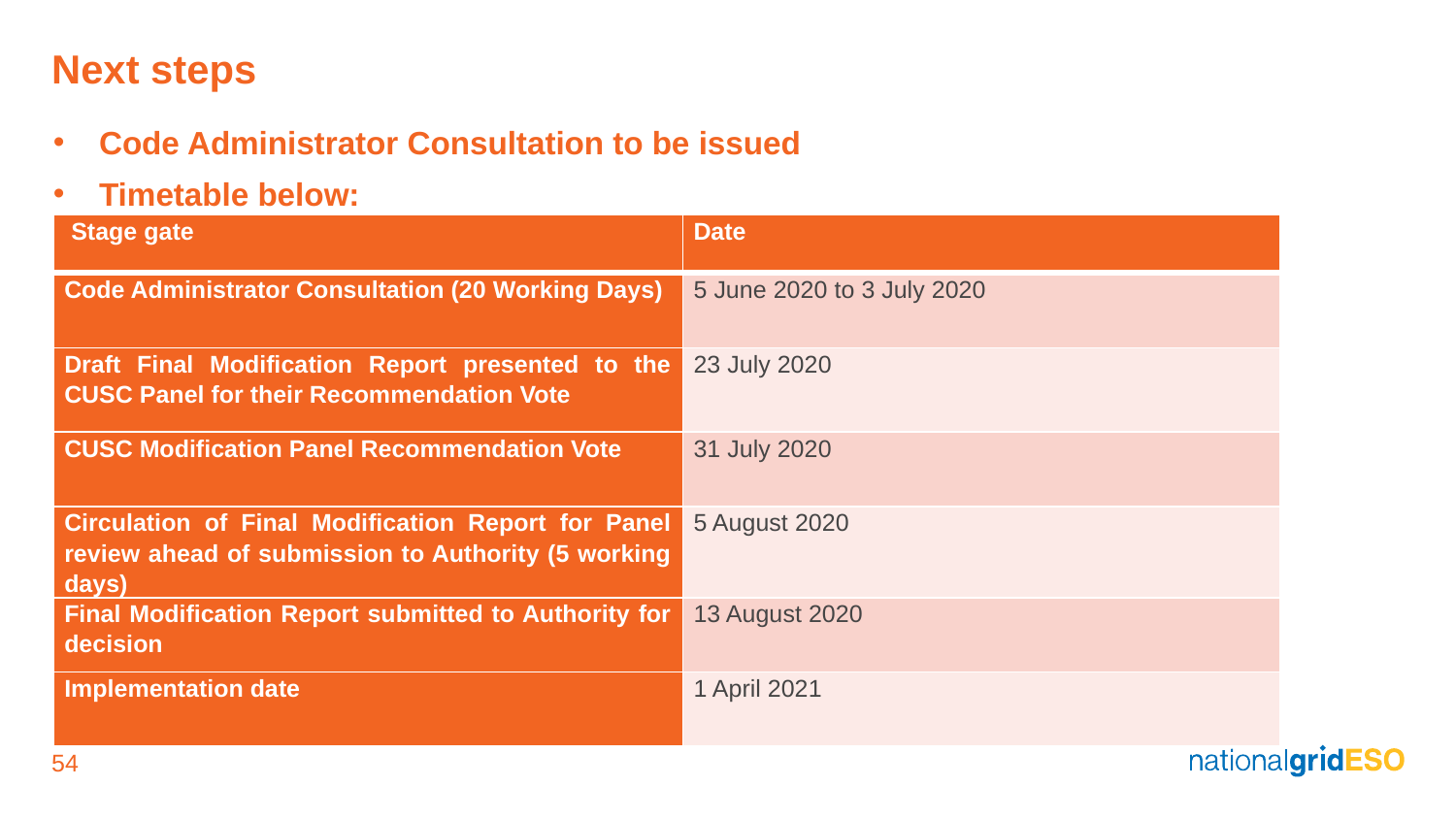

# Next steps
Code Administrator Consultation to be issued
Timetable below:
| Stage gate | Date |
| --- | --- |
| Code Administrator Consultation (20 Working Days) | 5 June 2020 to 3 July 2020 |
| Draft Final Modification Report presented to the CUSC Panel for their Recommendation Vote | 23 July 2020 |
| CUSC Modification Panel Recommendation Vote | 31 July 2020 |
| Circulation of Final Modification Report for Panel review ahead of submission to Authority (5 working days) | 5 August 2020 |
| Final Modification Report submitted to Authority for decision | 13 August 2020 |
| Implementation date | 1 April 2021 |